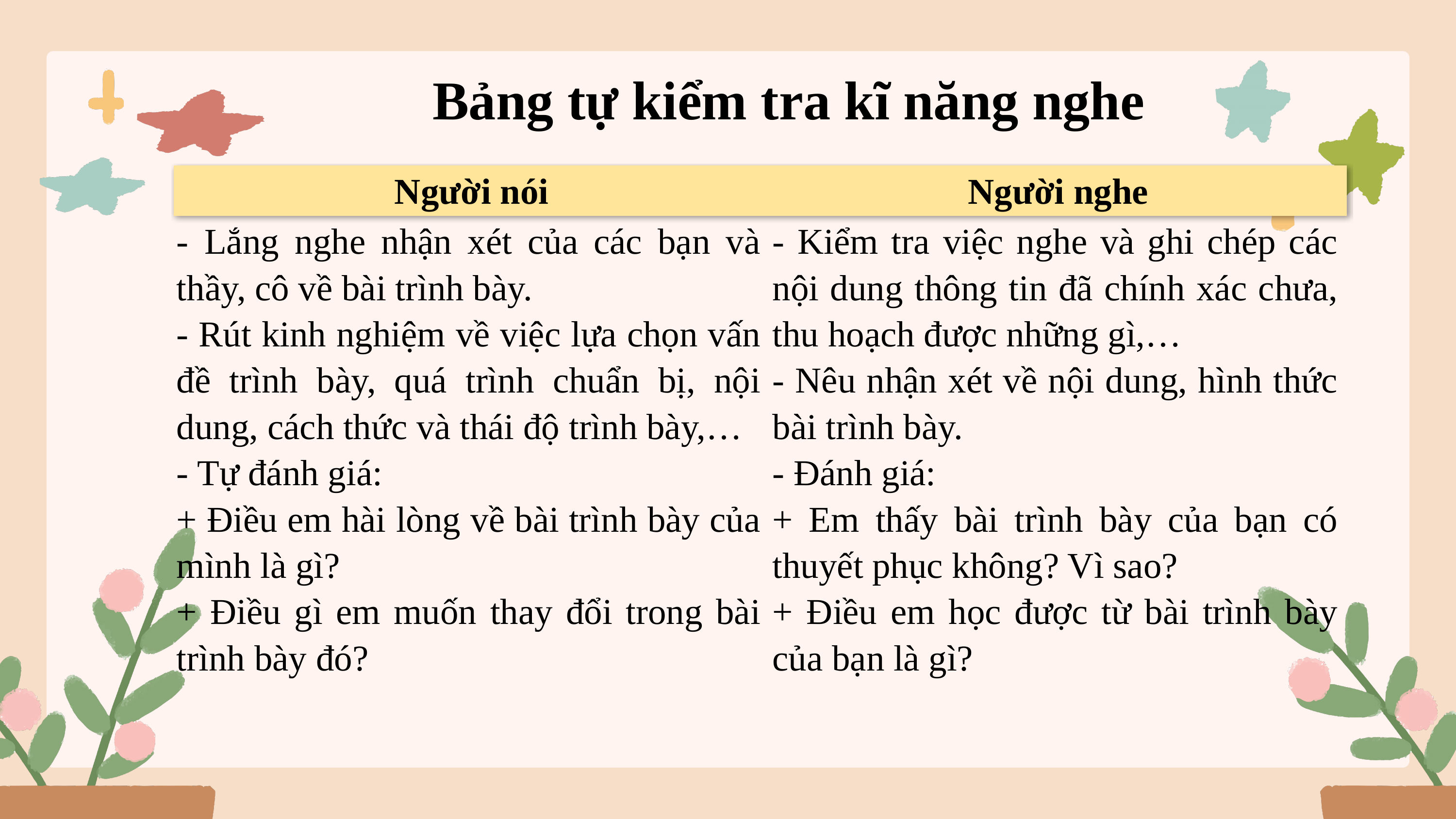

Bảng tự kiểm tra kĩ năng nghe

| Người nói | Người nghe |
| --- | --- |
| - Lắng nghe nhận xét của các bạn và thầy, cô về bài trình bày. - Rút kinh nghiệm về việc lựa chọn vấn đề trình bày, quá trình chuẩn bị, nội dung, cách thức và thái độ trình bày,… - Tự đánh giá: + Điều em hài lòng về bài trình bày của mình là gì? + Điều gì em muốn thay đổi trong bài trình bày đó? | - Kiểm tra việc nghe và ghi chép các nội dung thông tin đã chính xác chưa, thu hoạch được những gì,… - Nêu nhận xét về nội dung, hình thức bài trình bày. - Đánh giá: + Em thấy bài trình bày của bạn có thuyết phục không? Vì sao? + Điều em học được từ bài trình bày của bạn là gì? |